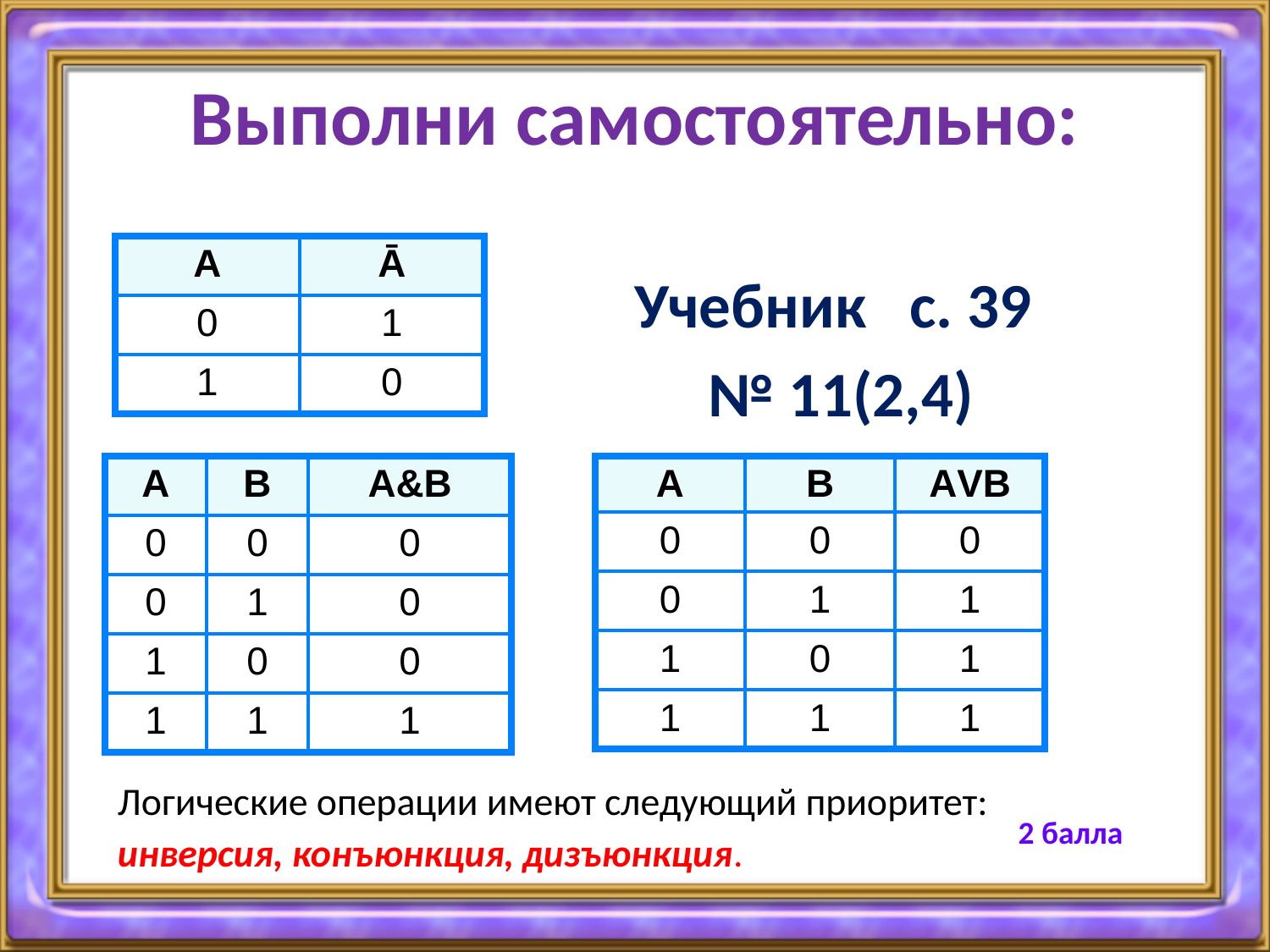

# Выполни самостоятельно:
| А | Ā |
| --- | --- |
| 0 | 1 |
| 1 | 0 |
Учебник   с. 39
 № 11(2,4)
| А | В | А&В |
| --- | --- | --- |
| 0 | 0 | 0 |
| 0 | 1 | 0 |
| 1 | 0 | 0 |
| 1 | 1 | 1 |
| А | В | АVВ |
| --- | --- | --- |
| 0 | 0 | 0 |
| 0 | 1 | 1 |
| 1 | 0 | 1 |
| 1 | 1 | 1 |
Логические операции имеют следующий приоритет:
инверсия, конъюнкция, дизъюнкция.
2 балла